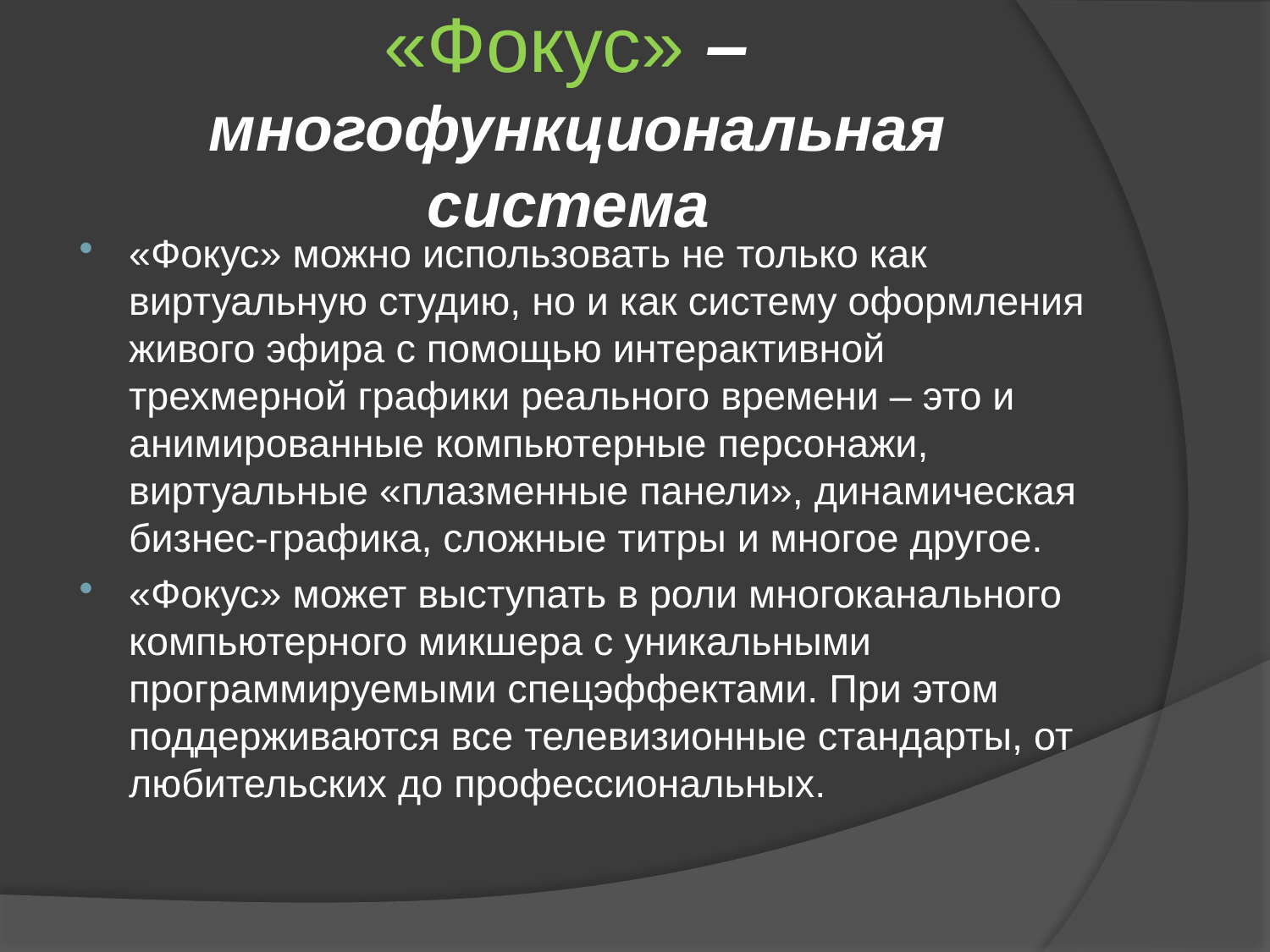

# «Фокус» – многофункциональная система
«Фокус» можно использовать не только как виртуальную студию, но и как систему оформления живого эфира с помощью интерактивной трехмерной графики реального времени – это и анимированные компьютерные персонажи, виртуальные «плазменные панели», динамическая бизнес-графика, сложные титры и многое другое.
«Фокус» может выступать в роли многоканального компьютерного микшера с уникальными программируемыми спецэффектами. При этом поддерживаются все телевизионные стандарты, от любительских до профессиональных.